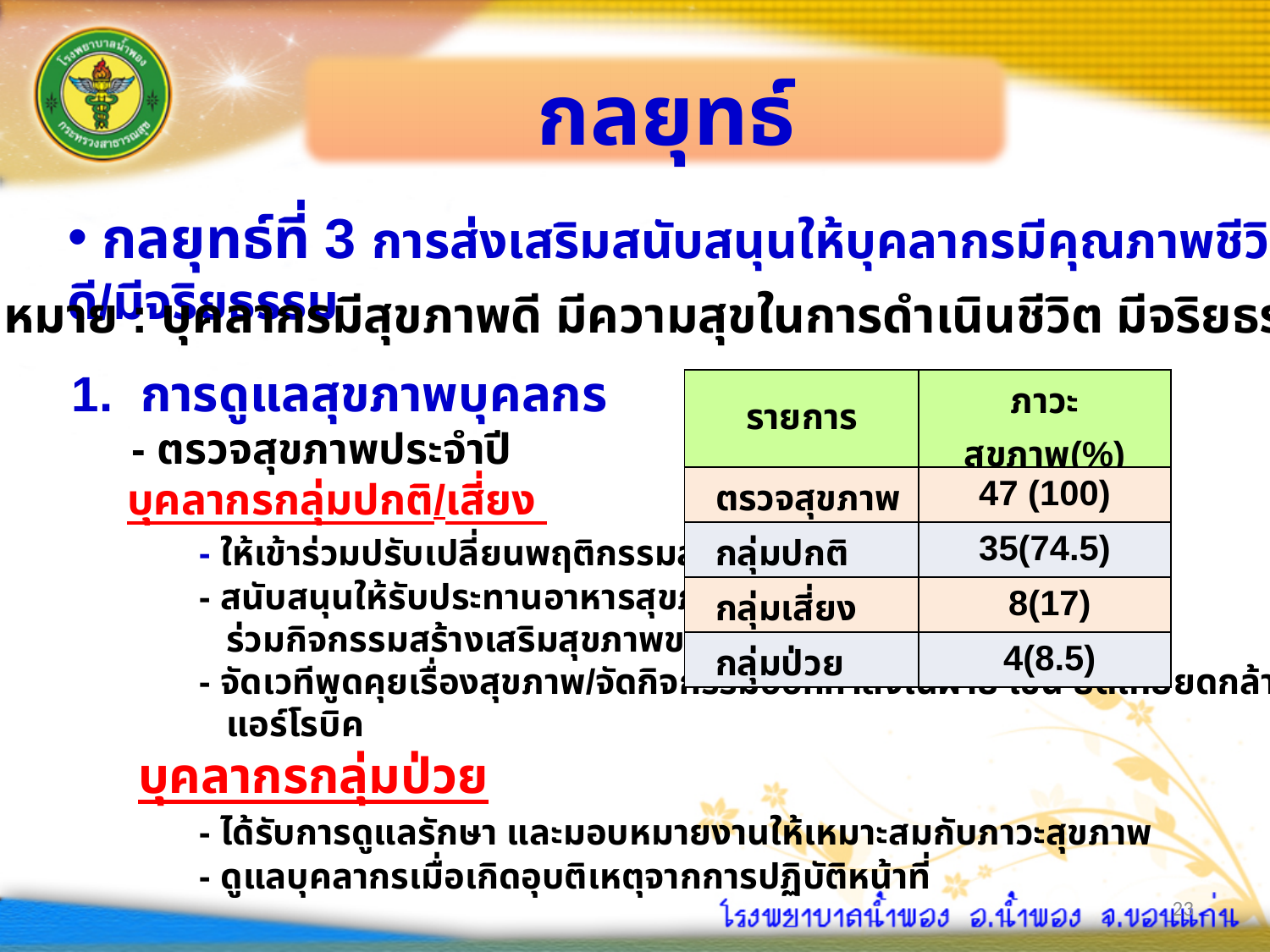

กลยุทธ์

 กลยุทธ์ที่ 3 การส่งเสริมสนับสนุนให้บุคลากรมีคุณภาพชีวิตที่ดี/มีจริยธรรม

เป้าหมาย : บุคลากรมีสุขภาพดี มีความสุขในการดำเนินชีวิต มีจริยธรรม
1.  การดูแลสุขภาพบุคลกร
     - ตรวจสุขภาพประจำปี
     บุคลากรกลุ่มปกติ/เสี่ยง
     	- ให้เข้าร่วมปรับเปลี่ยนพฤติกรรมสุขภาพ
     	- สนับสนุนให้รับประทานอาหารสุขภาพ/
	   ร่วมกิจกรรมสร้างเสริมสุขภาพของรพ.
   	- จัดเวทีพูดคุยเรื่องสุขภาพ/จัดกิจกรรมออกกำลังในฝ่าย เช่น ยืดเหยียดกล้ามเนื้อ
       	   แอร์โรบิค
      บุคลากรกลุ่มป่วย
	- ได้รับการดูแลรักษา และมอบหมายงานให้เหมาะสมกับภาวะสุขภาพ
	- ดูแลบุคลากรเมื่อเกิดอุบติเหตุจากการปฏิบัติหน้าที่

| รายการ | ภาวะสุขภาพ(%) |
| --- | --- |
| ตรวจสุขภาพ | 47 (100) |
| กลุ่มปกติ | 35(74.5) |
| กลุ่มเสี่ยง | 8(17) |
| กลุ่มป่วย | 4(8.5) |
23